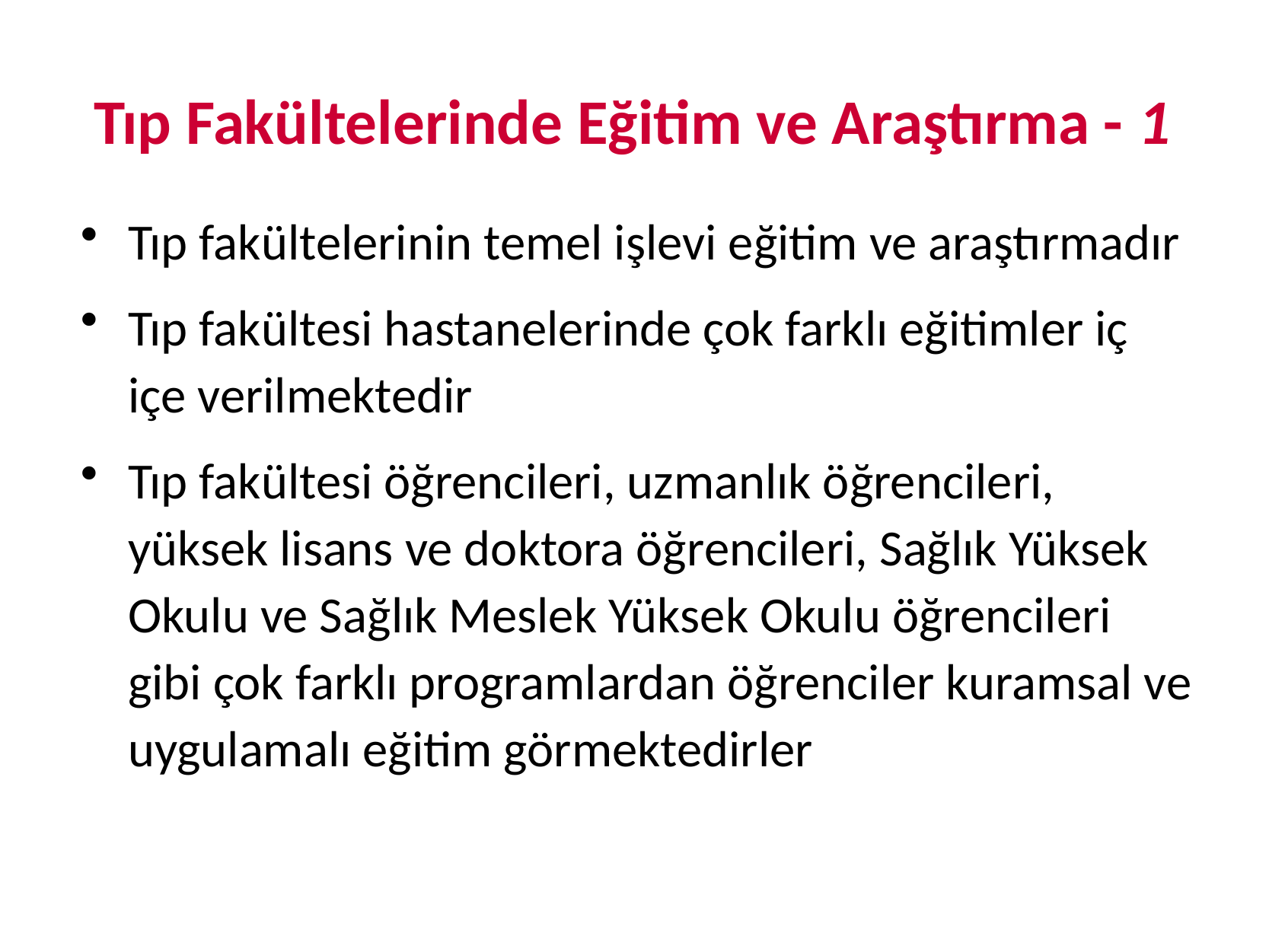

# Tıp Fakültelerinde Eğitim ve Araştırma - 1
Tıp fakültelerinin temel işlevi eğitim ve araştırmadır
Tıp fakültesi hastanelerinde çok farklı eğitimler iç içe verilmektedir
Tıp fakültesi öğrencileri, uzmanlık öğrencileri, yüksek lisans ve doktora öğrencileri, Sağlık Yüksek Okulu ve Sağlık Meslek Yüksek Okulu öğrencileri gibi çok farklı programlardan öğrenciler kuramsal ve uygulamalı eğitim görmektedirler